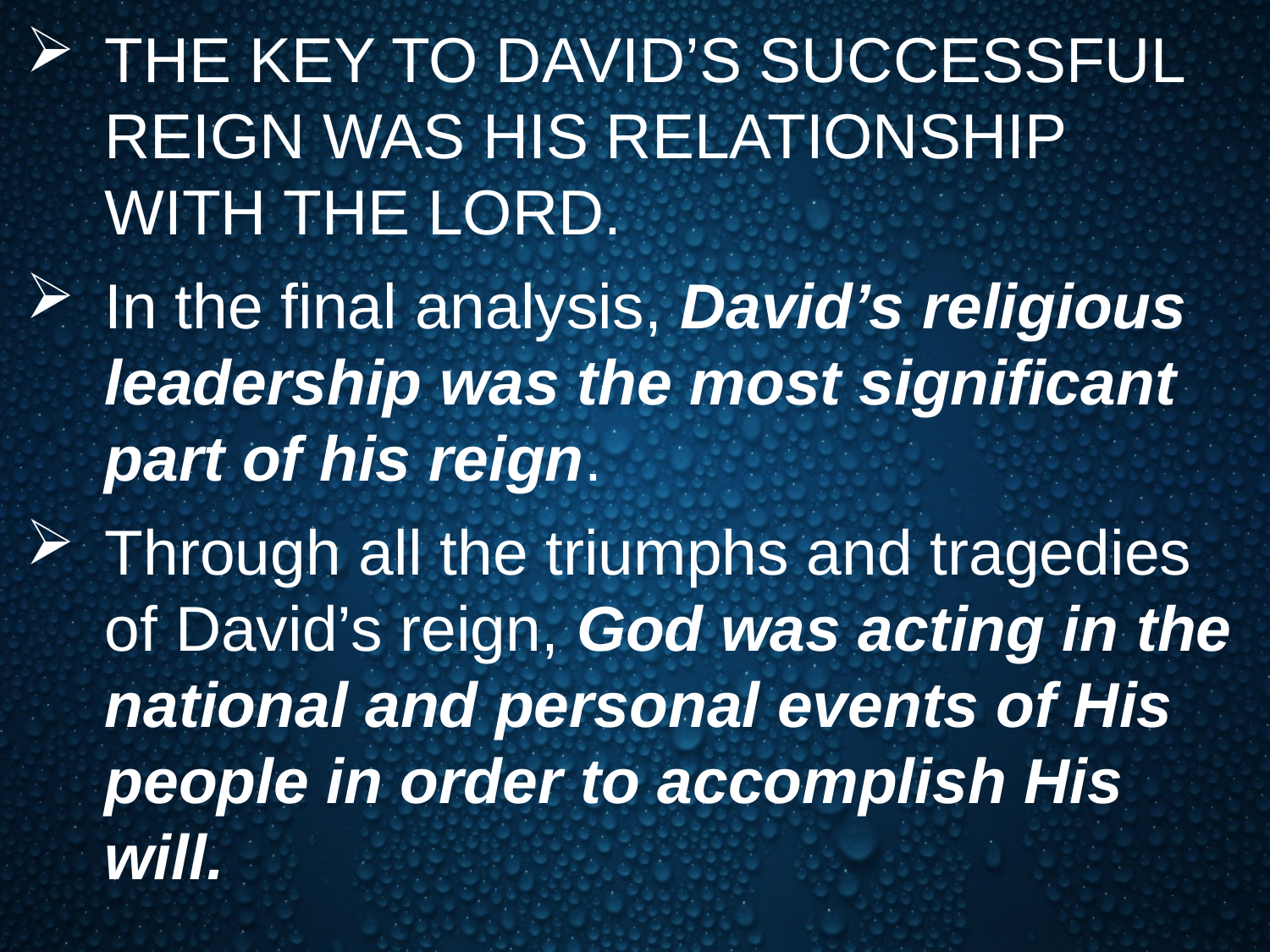

THE KEY TO DAVID’S SUCCESSFUL REIGN WAS HIS RELATIONSHIP WITH THE LORD.
In the final analysis, David’s religious leadership was the most significant part of his reign.
Through all the triumphs and tragedies of David’s reign, God was acting in the national and personal events of His people in order to accomplish His will.